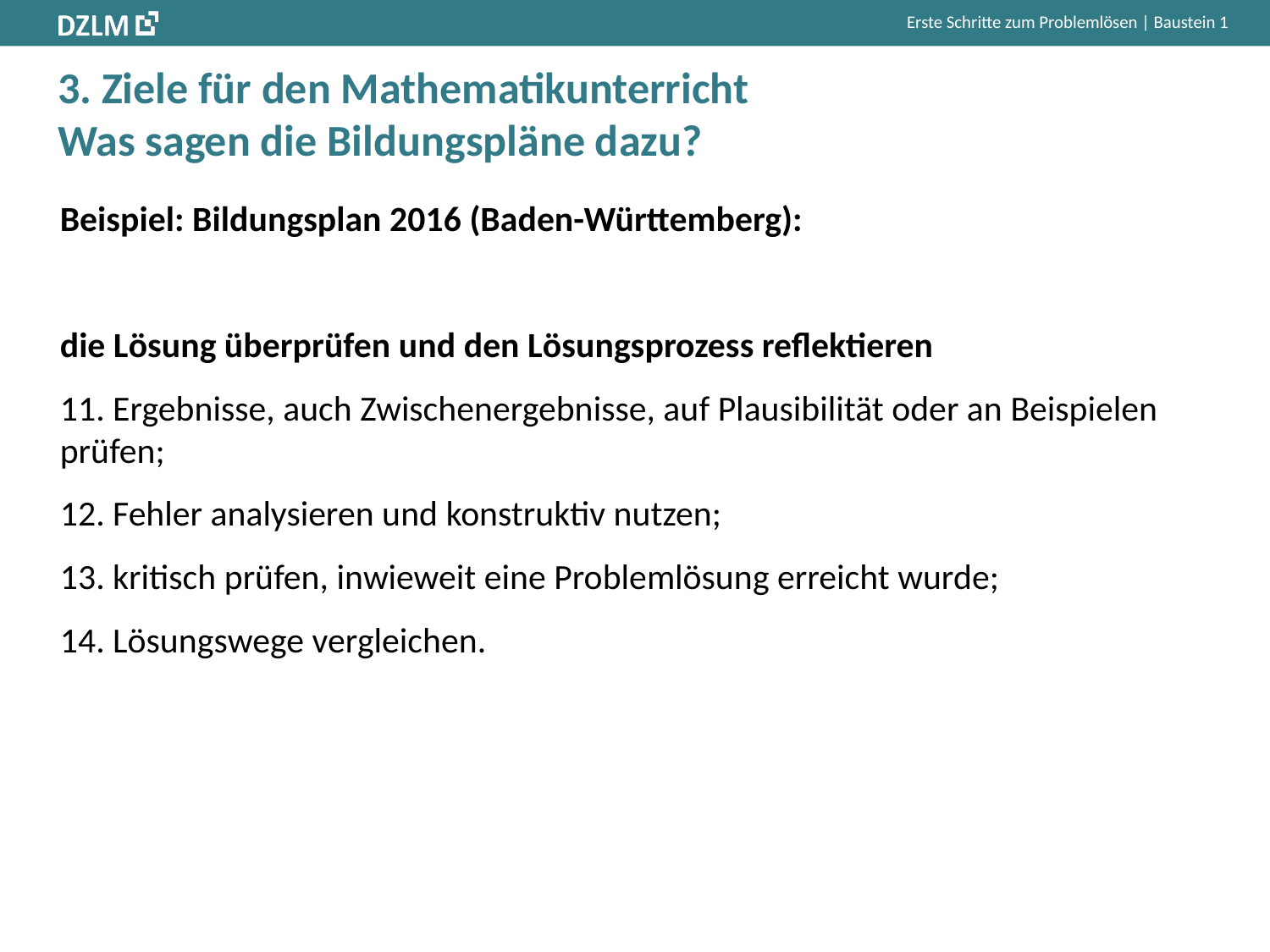

# 3. Ziele für den Mathematikunterricht Was sagen die Bildungspläne dazu?
Beispiel: Bildungsplan 2016 (Baden-Württemberg):

die Lösung überprüfen und den Lösungsprozess reflektieren
11. Ergebnisse, auch Zwischenergebnisse, auf Plausibilität oder an Beispielen prüfen;
12. Fehler analysieren und konstruktiv nutzen;
13. kritisch prüfen, inwieweit eine Problemlösung erreicht wurde;
14. Lösungswege vergleichen.